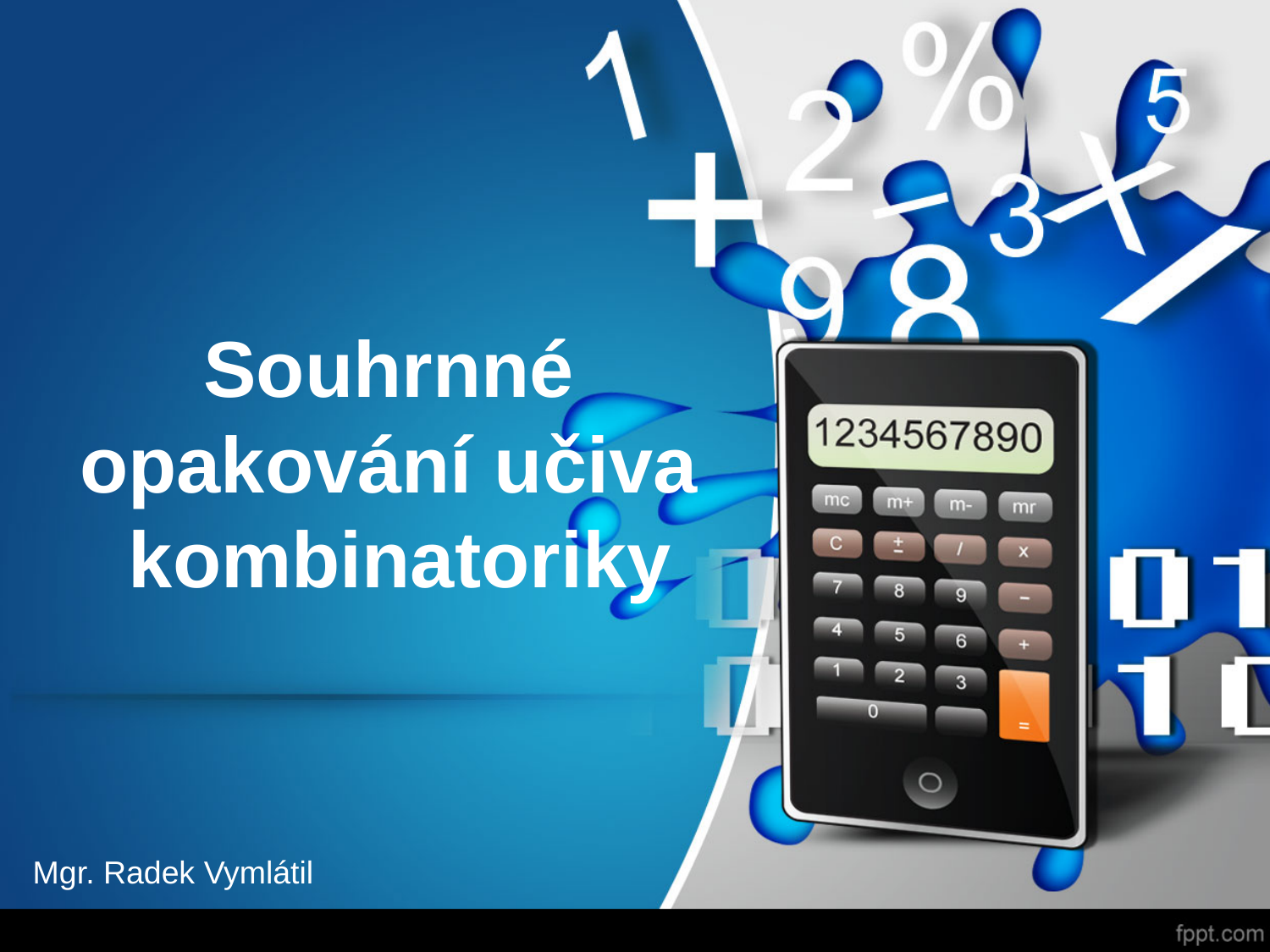

# Souhrnné opakování učiva kombinatoriky
Mgr. Radek Vymlátil